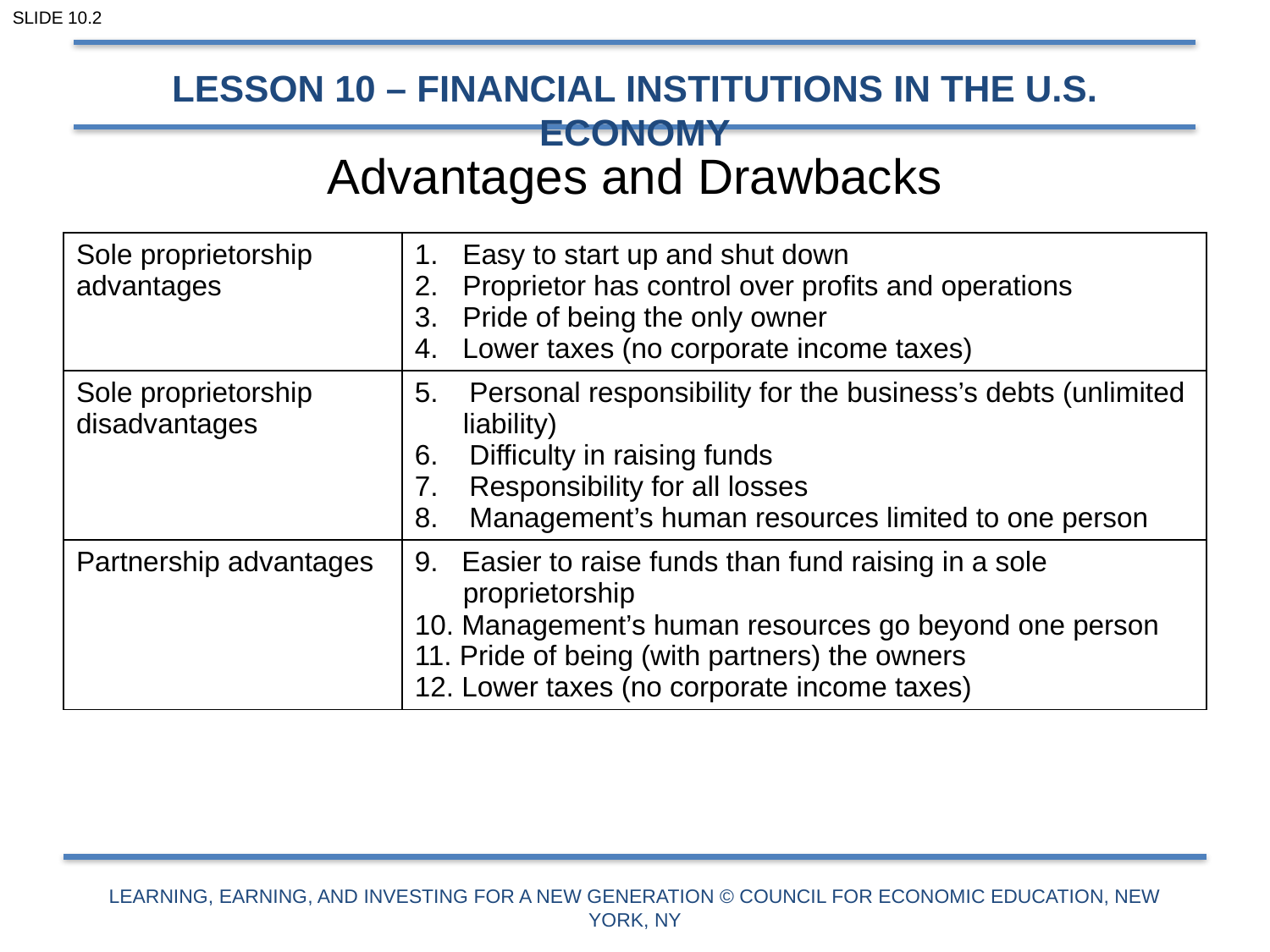

Slide 10.2
Lesson 10 – Financial Institutions in the U.S. Economy
# Advantages and Drawbacks
| Sole proprietorship advantages | Easy to start up and shut down Proprietor has control over profits and operations Pride of being the only owner Lower taxes (no corporate income taxes) |
| --- | --- |
| Sole proprietorship disadvantages | 5. Personal responsibility for the business’s debts (unlimited liability) 6. Difficulty in raising funds 7. Responsibility for all losses 8. Management’s human resources limited to one person |
| Partnership advantages | 9. Easier to raise funds than fund raising in a sole proprietorship 10. Management’s human resources go beyond one person 11. Pride of being (with partners) the owners 12. Lower taxes (no corporate income taxes) |